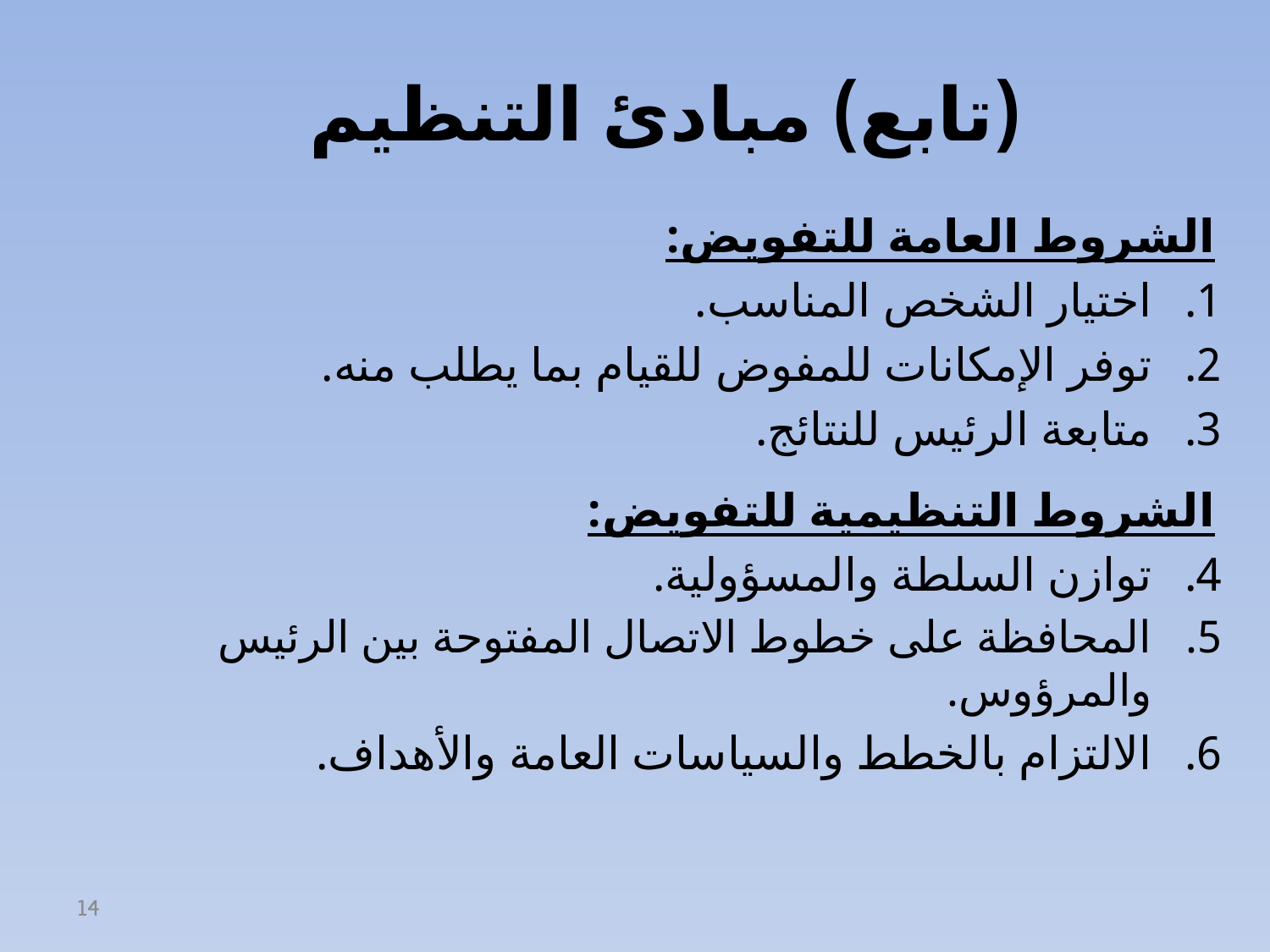

(تابع) مبادئ التنظيم
الشروط العامة للتفويض:
اختيار الشخص المناسب.
توفر الإمكانات للمفوض للقيام بما يطلب منه.
متابعة الرئيس للنتائج.

الشروط التنظيمية للتفويض:
توازن السلطة والمسؤولية.
المحافظة على خطوط الاتصال المفتوحة بين الرئيس والمرؤوس.
الالتزام بالخطط والسياسات العامة والأهداف.

14